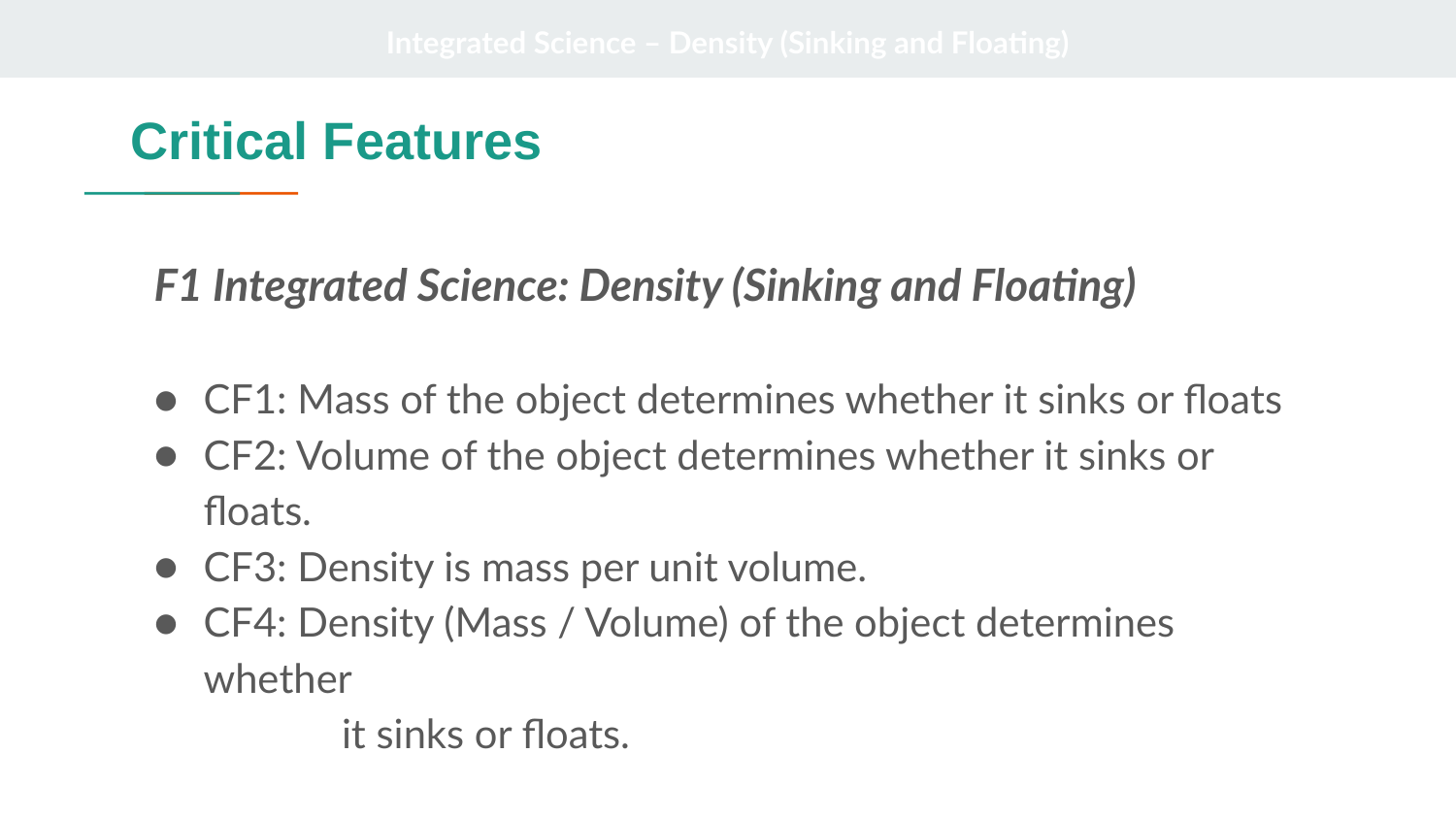

Integrated Science – Density (Sinking and Floating)
# Critical Features
F1 Integrated Science: Density (Sinking and Floating)

CF1: Mass of the object determines whether it sinks or floats
CF2: Volume of the object determines whether it sinks or floats.
CF3: Density is mass per unit volume.
CF4: Density (Mass / Volume) of the object determines whether
                  it sinks or floats.